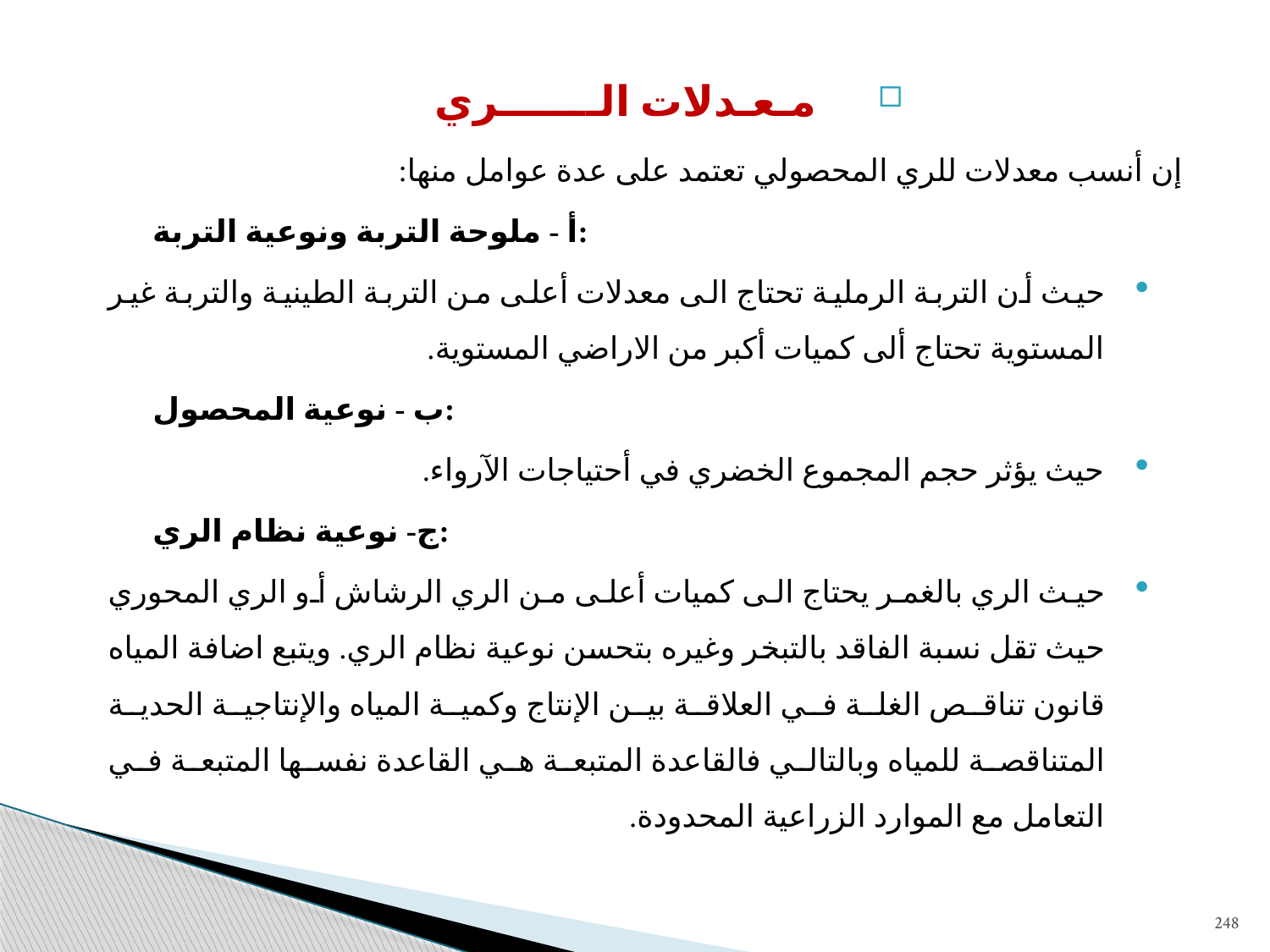

مـعـدلات الـــــــري
إن أنسب معدلات للري المحصولي تعتمد على عدة عوامل منها:
أ - ملوحة التربة ونوعية التربة:
حيث أن التربة الرملية تحتاج الى معدلات أعلى من التربة الطينية والتربة غير المستوية تحتاج ألى كميات أكبر من الاراضي المستوية.
ب - نوعية المحصول:
حيث يؤثر حجم المجموع الخضري في أحتياجات الآرواء.
ج- نوعية نظام الري:
حيث الري بالغمر يحتاج الى كميات أعلى من الري الرشاش أو الري المحوري حيث تقل نسبة الفاقد بالتبخر وغيره بتحسن نوعية نظام الري. ويتبع اضافة المياه قانون تناقص الغلة في العلاقة بين الإنتاج وكمية المياه والإنتاجية الحدية المتناقصة للمياه وبالتالي فالقاعدة المتبعة هي القاعدة نفسها المتبعة في التعامل مع الموارد الزراعية المحدودة.
248